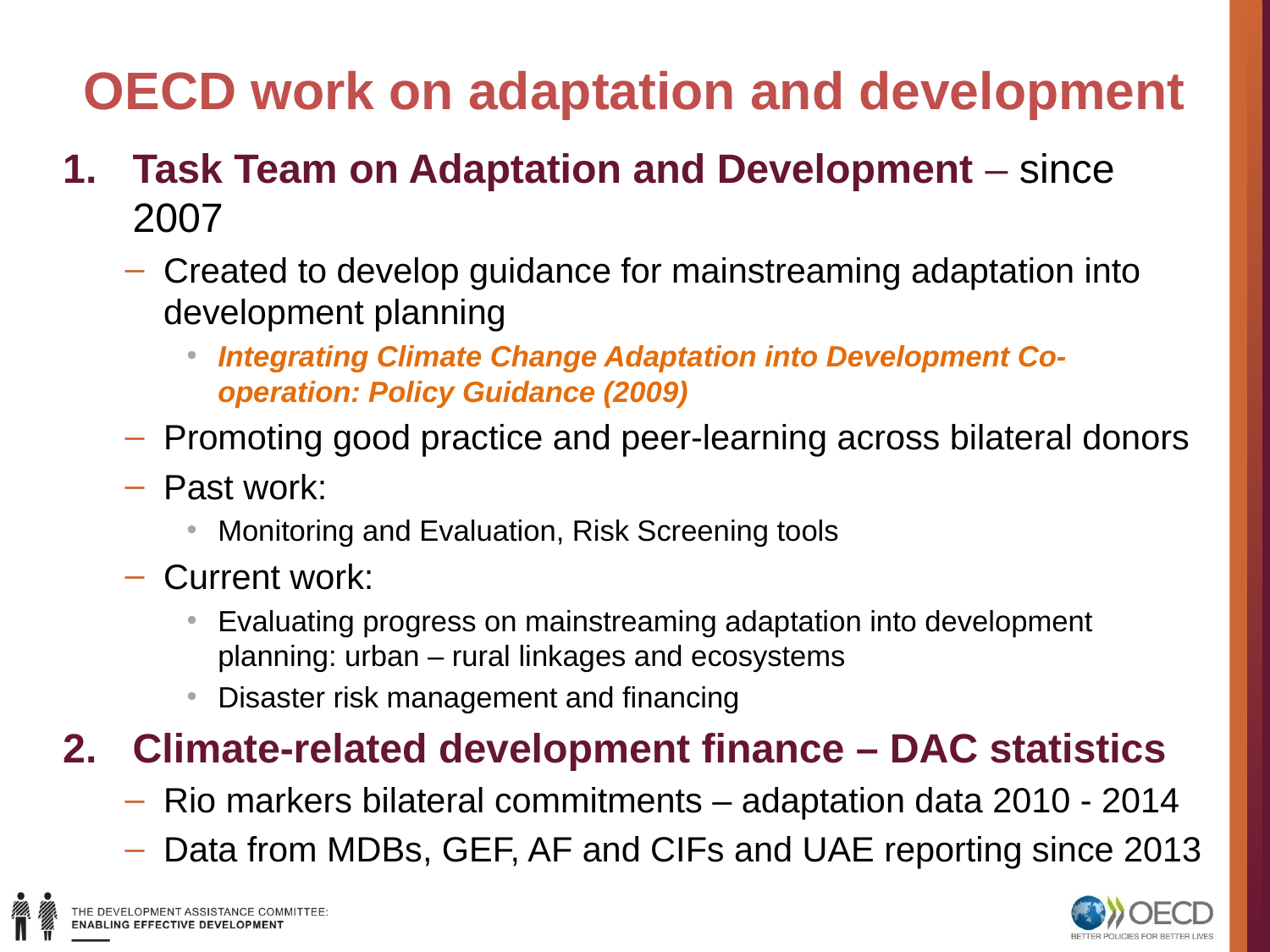

# OECD work on adaptation and development
Task Team on Adaptation and Development – since 2007
Created to develop guidance for mainstreaming adaptation into development planning
Integrating Climate Change Adaptation into Development Co-operation: Policy Guidance (2009)
Promoting good practice and peer-learning across bilateral donors
Past work:
Monitoring and Evaluation, Risk Screening tools
Current work:
Evaluating progress on mainstreaming adaptation into development planning: urban – rural linkages and ecosystems
Disaster risk management and financing
Climate-related development finance – DAC statistics
Rio markers bilateral commitments – adaptation data 2010 - 2014
Data from MDBs, GEF, AF and CIFs and UAE reporting since 2013